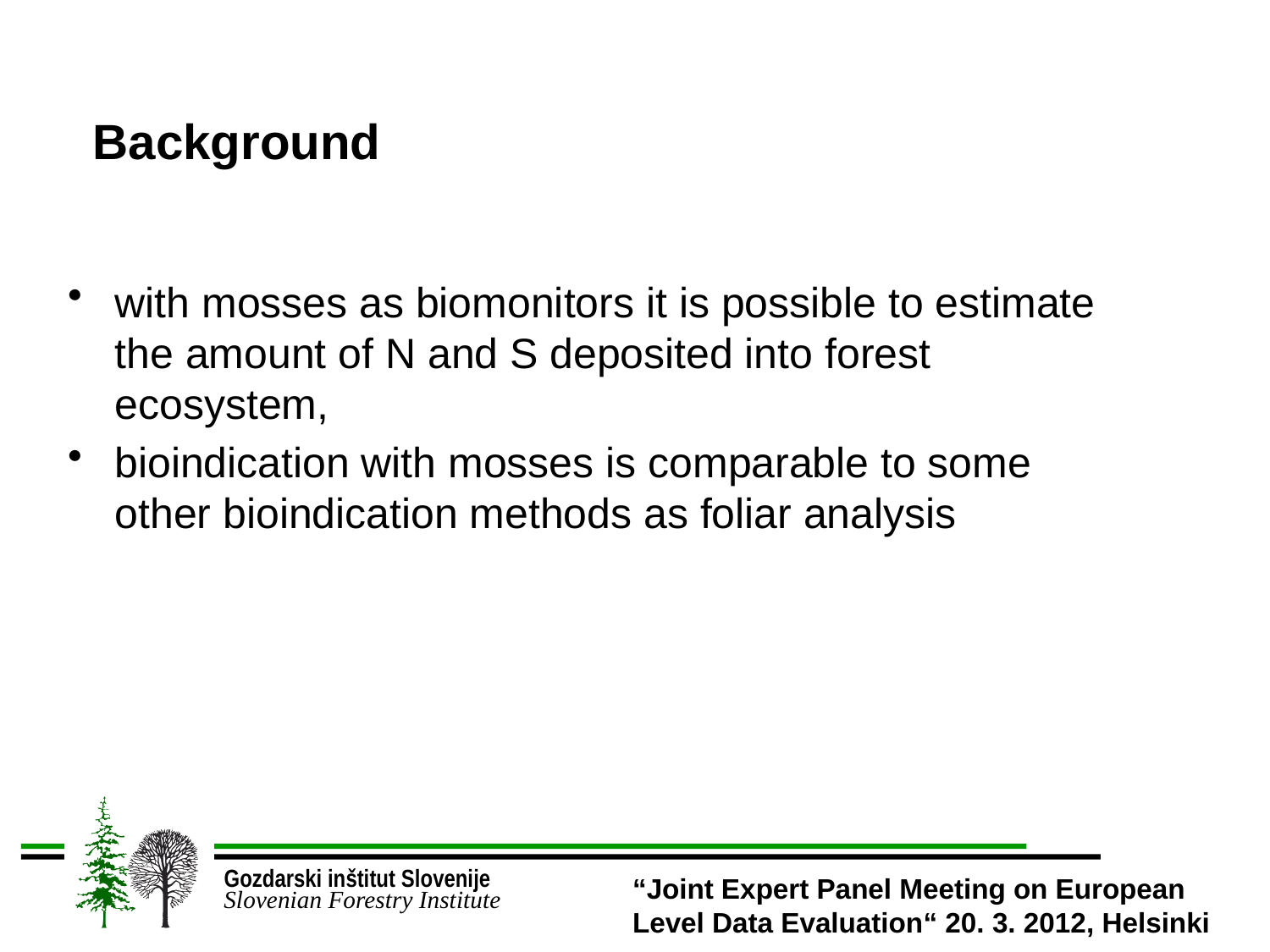

# Background
with mosses as biomonitors it is possible to estimate the amount of N and S deposited into forest ecosystem,
bioindication with mosses is comparable to some other bioindication methods as foliar analysis
“Joint Expert Panel Meeting on European Level Data Evaluation“ 20. 3. 2012, Helsinki